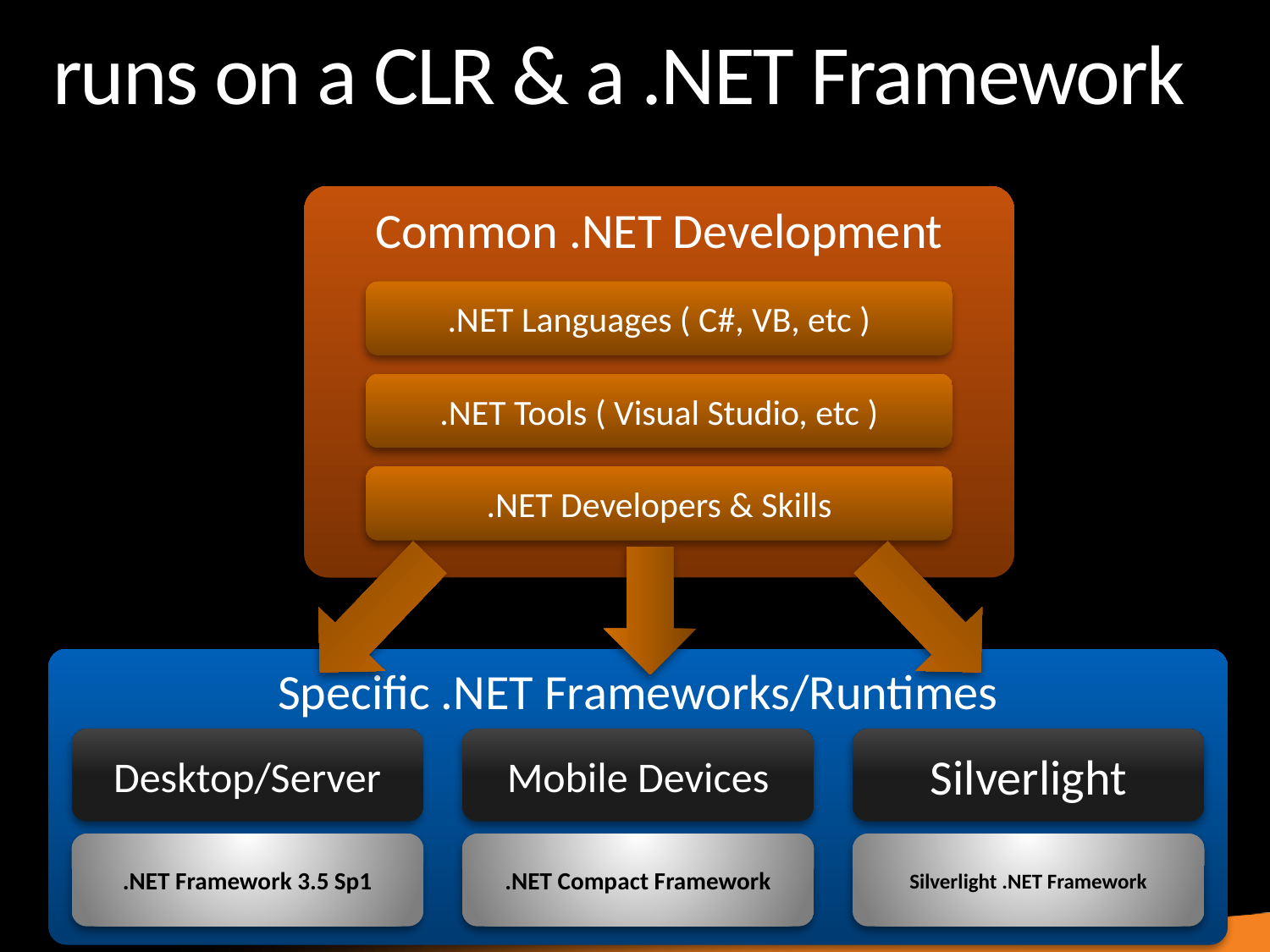

# runs on a CLR & a .NET Framework
Common .NET Development
.NET Languages ( C#, VB, etc )
.NET Tools ( Visual Studio, etc )
.NET Developers & Skills

Specific .NET Frameworks/Runtimes
Desktop/Server
.NET Framework 3.5 Sp1
Mobile Devices
.NET Compact Framework
Silverlight
Silverlight .NET Framework